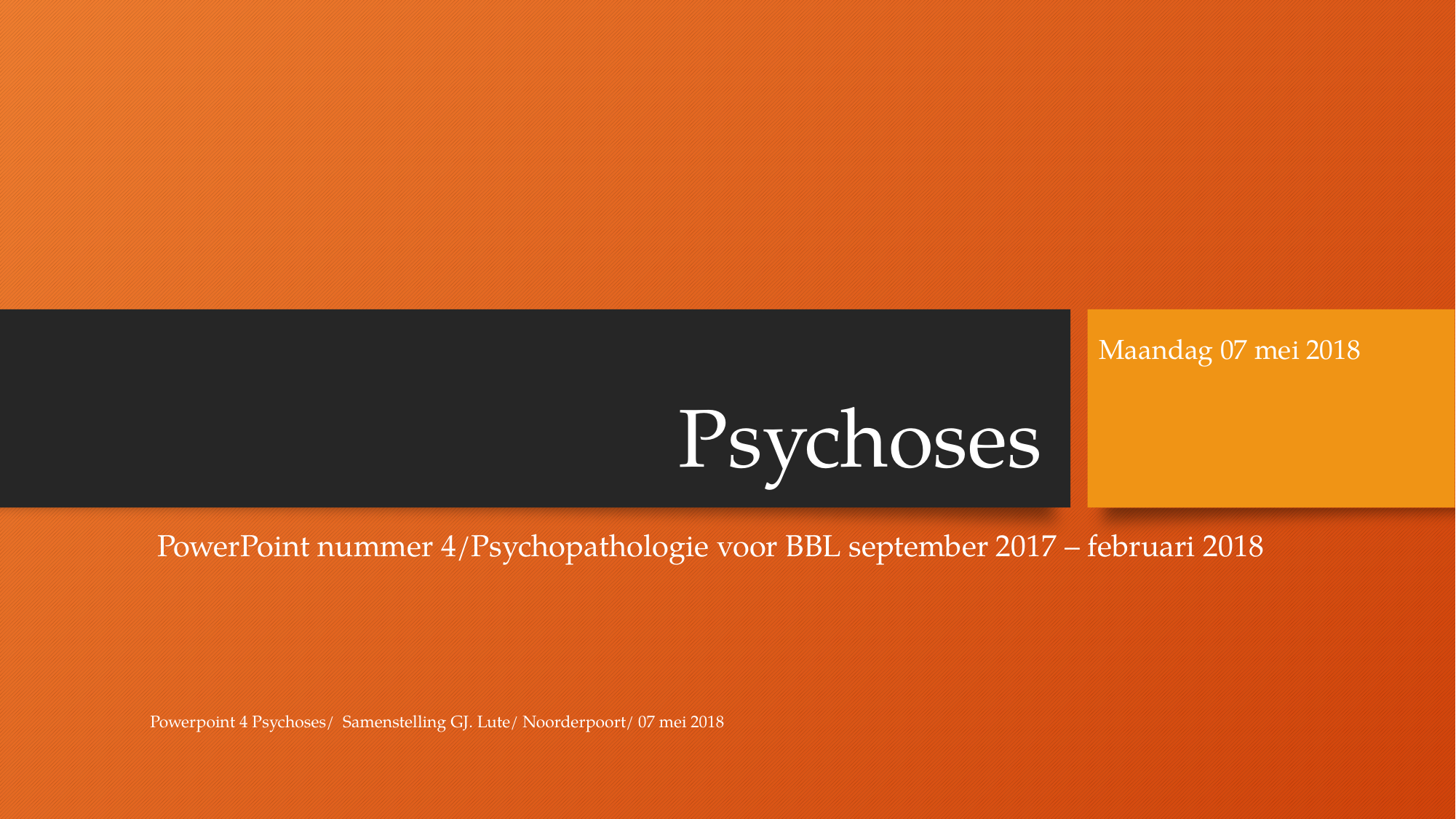

# Psychoses
Maandag 07 mei 2018
PowerPoint nummer 4/Psychopathologie voor BBL september 2017 – februari 2018
Powerpoint 4 Psychoses/  Samenstelling GJ. Lute/ Noorderpoort/ 07 mei 2018